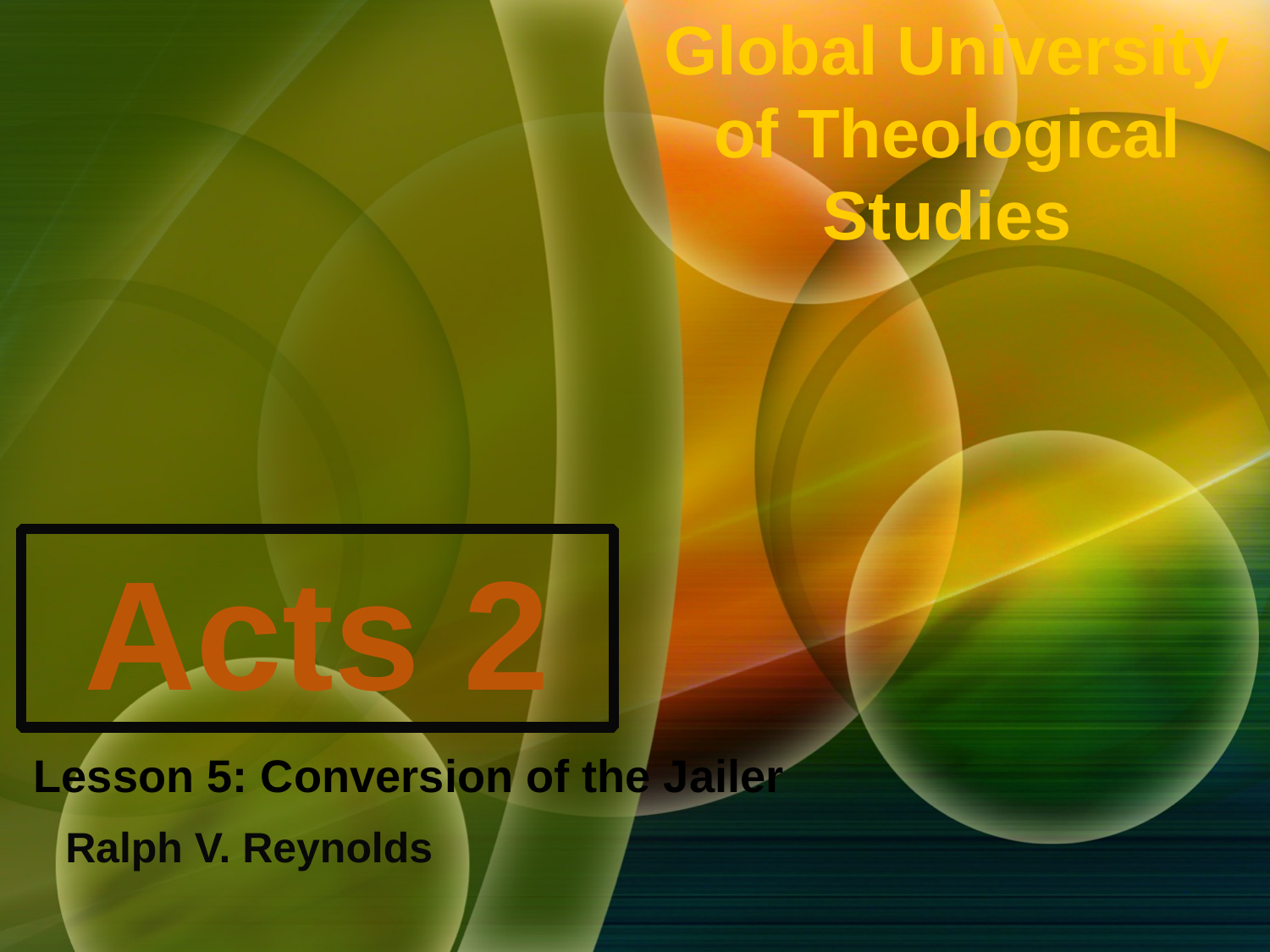

Global University of Theological Studies
Acts 2
Lesson 5: Conversion of the Jailer
Ralph V. Reynolds